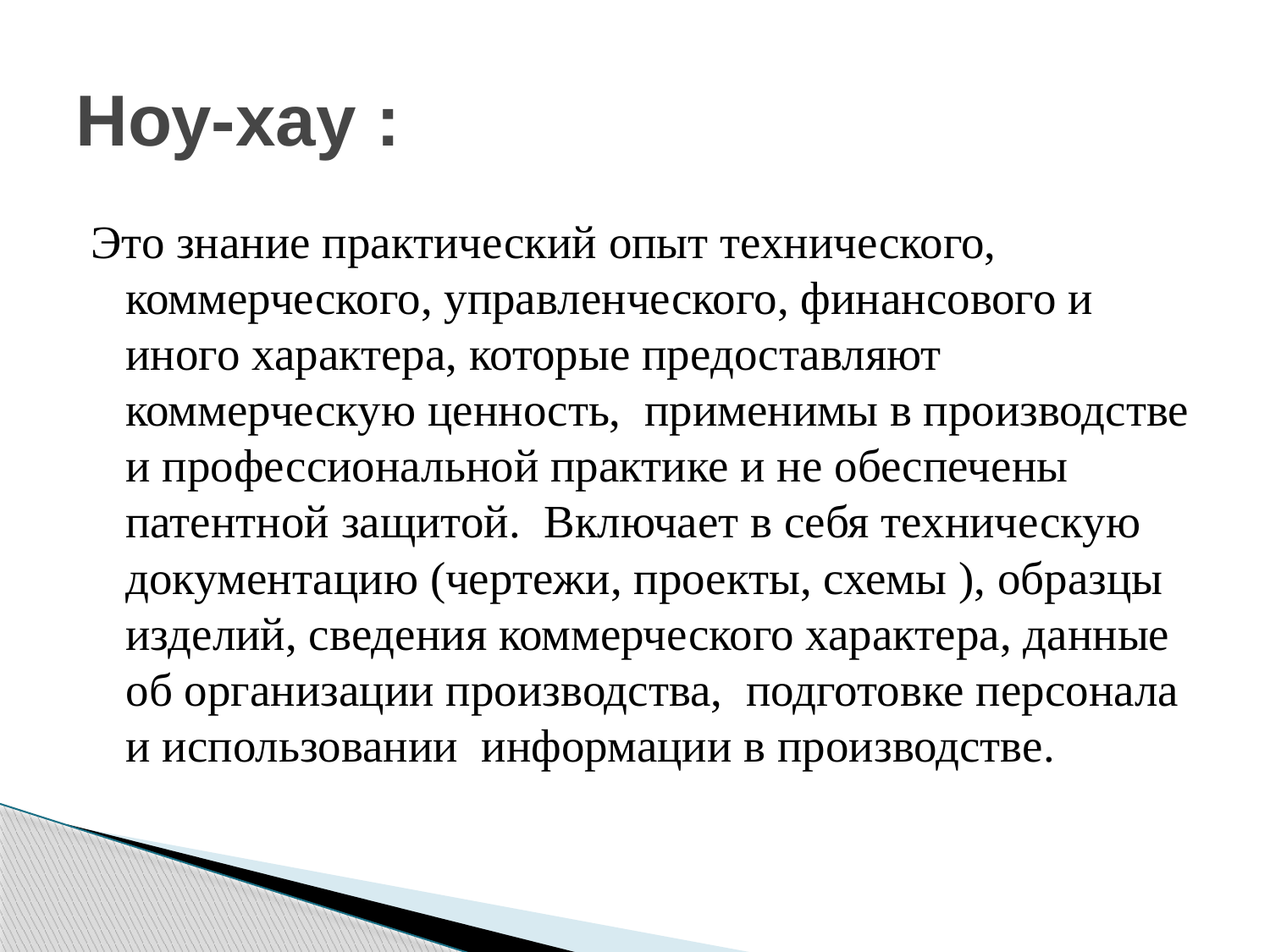

# Ноу-хау :
Это знание практический опыт технического,   коммерческого, управленческого, финансового и иного характера, которые предоставляют  коммерческую ценность,  применимы в производстве и профессиональной практике и не обеспечены патентной защитой.  Включает в себя техническую документацию (чертежи, проекты, схемы ), образцы изделий, сведения коммерческого характера, данные об организации производства,  подготовке персонала и использовании  информации в производстве.